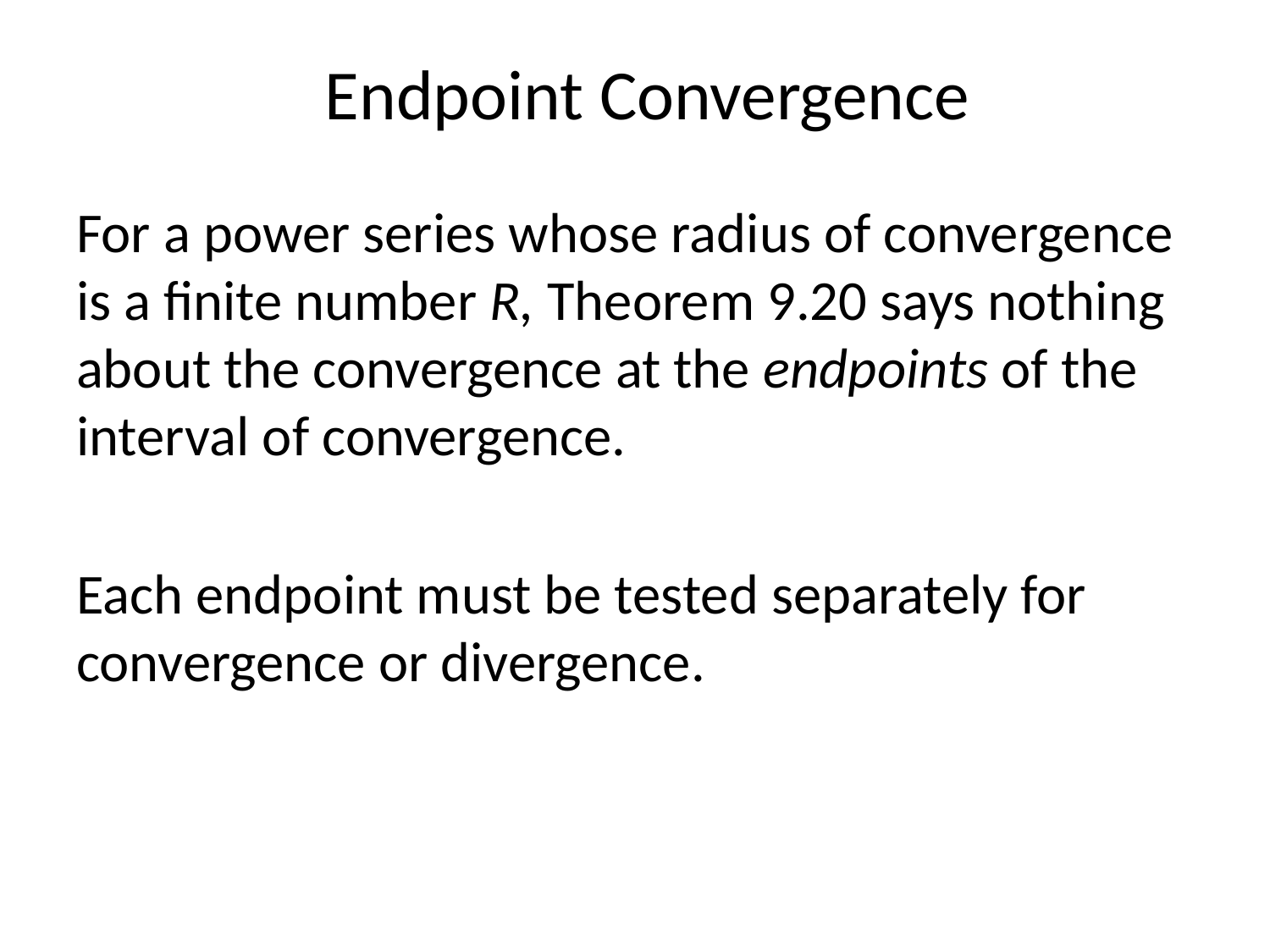

# Endpoint Convergence
For a power series whose radius of convergence is a finite number R, Theorem 9.20 says nothing about the convergence at the endpoints of the interval of convergence.

Each endpoint must be tested separately for convergence or divergence.